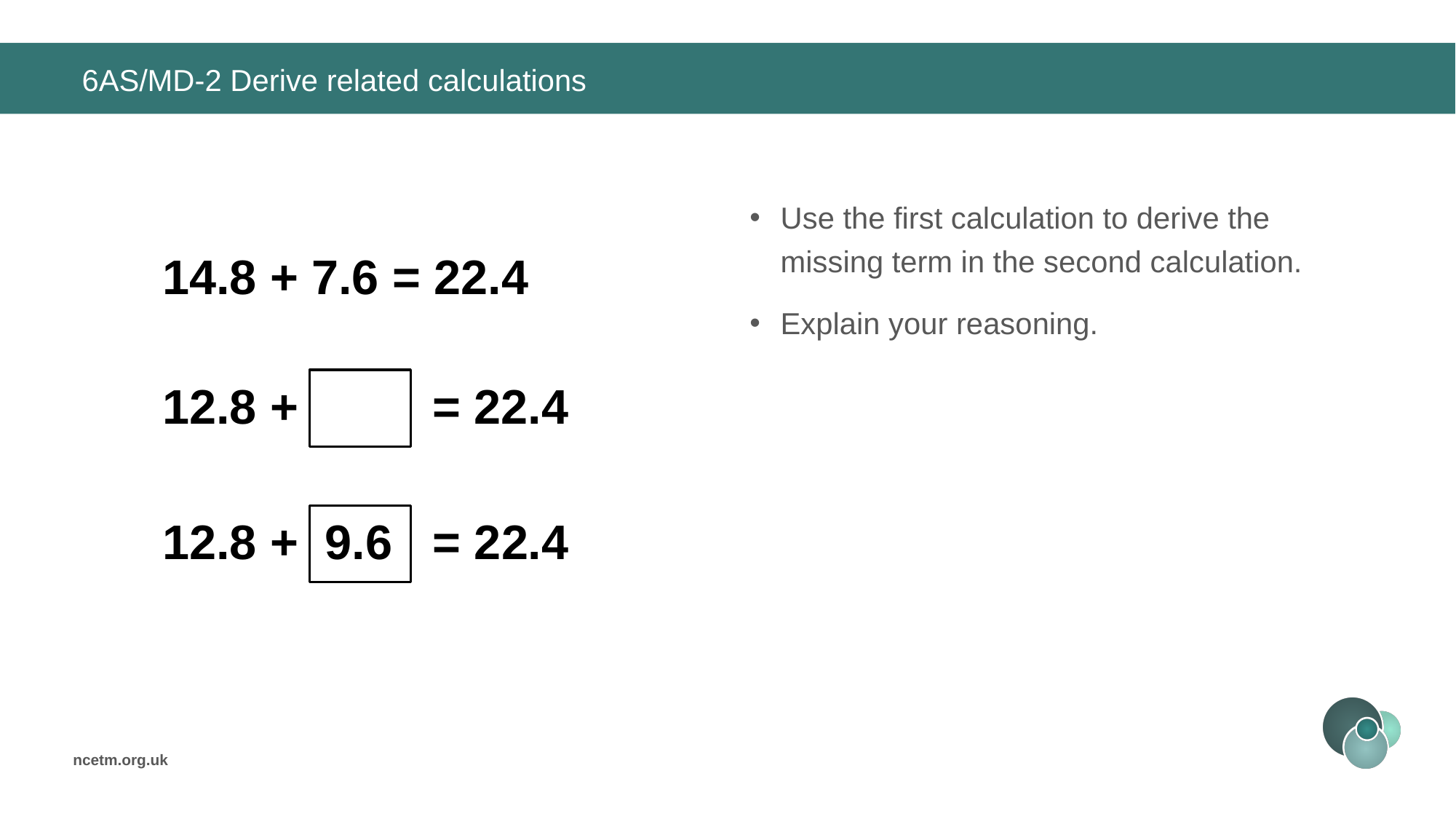

# 6AS/MD-2 Derive related calculations
Use the first calculation to derive the missing term in the second calculation.
Explain your reasoning.

14.8 + 7.6 = 22.4
12.8 +          = 22.4

12.8 +  9.6   = 22.4